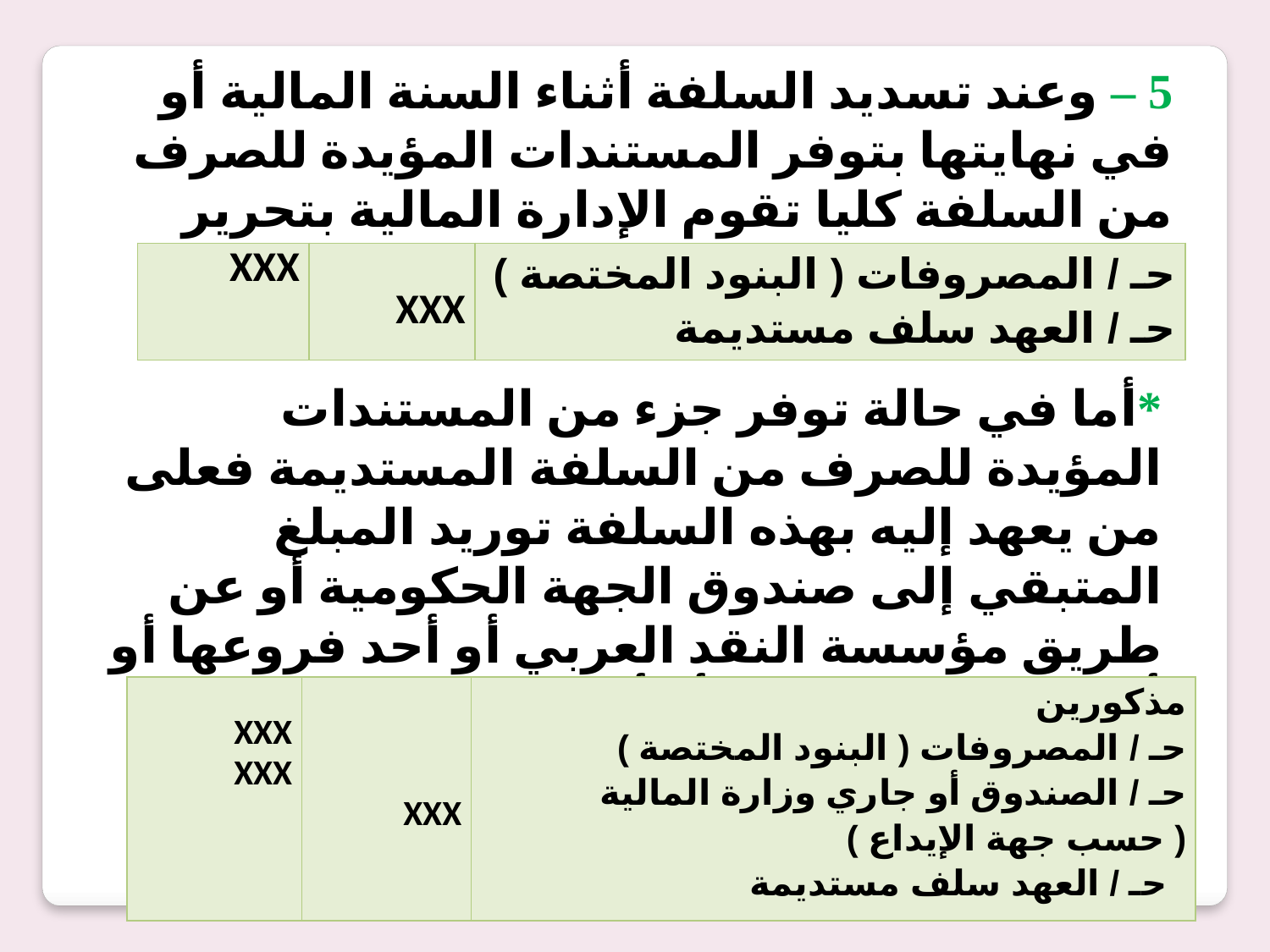

5 – وعند تسديد السلفة أثناء السنة المالية أو في نهايتها بتوفر المستندات المؤيدة للصرف من السلفة كليا تقوم الإدارة المالية بتحرير إذن تسوية يكون القيد من واقعه :

| XXX | XXX | حـ / المصروفات ( البنود المختصة ) حـ / العهد سلف مستديمة |
| --- | --- | --- |
*أما في حالة توفر جزء من المستندات المؤيدة للصرف من السلفة المستديمة فعلى من يعهد إليه بهذه السلفة توريد المبلغ المتبقي إلى صندوق الجهة الحكومية أو عن طريق مؤسسة النقد العربي أو أحد فروعها أو أحد البنوك الوطنية أو أحد فروعها، وتجري الإدارة المالية بالجهة الحكومية قيد التسوية التالي :

| XXX XXX | XXX | مذكورين حـ / المصروفات ( البنود المختصة ) حـ / الصندوق أو جاري وزارة المالية ( حسب جهة الإيداع ) حـ / العهد سلف مستديمة |
| --- | --- | --- |